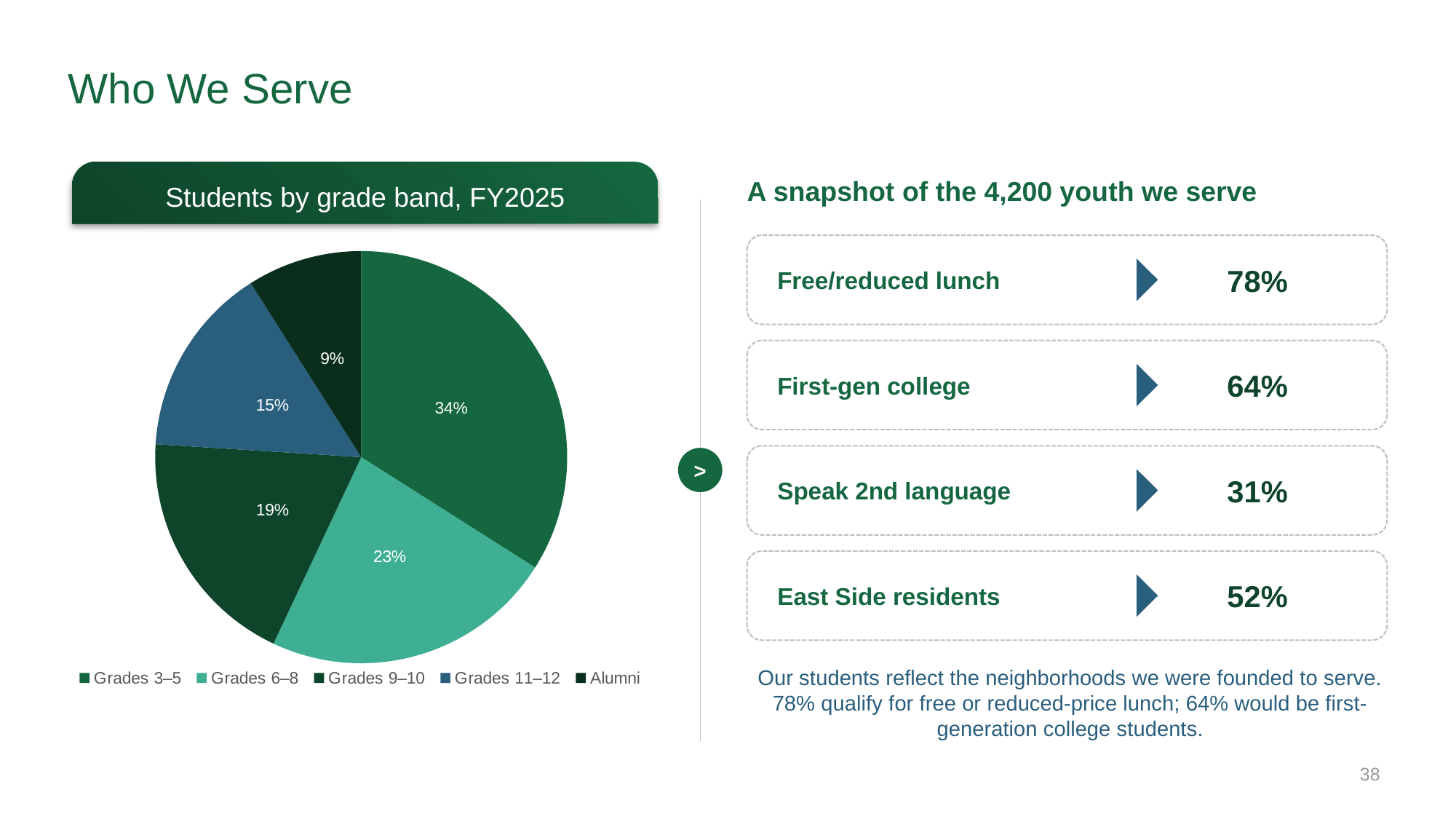

# Who We Serve
Students by grade band, FY2025
A snapshot of the 4,200 youth we serve
>

### Chart

| Category | Students |
|---|---|
| Grades 3–5 | 34.0 |
| Grades 6–8 | 23.0 |
| Grades 9–10 | 19.0 |
| Grades 11–12 | 15.0 |
| Alumni | 9.0 |
78%
Free/reduced lunch

64%
First-gen college

31%
Speak 2nd language

52%
East Side residents

Our students reflect the neighborhoods we were founded to serve.
78% qualify for free or reduced-price lunch; 64% would be first-generation college students.
38